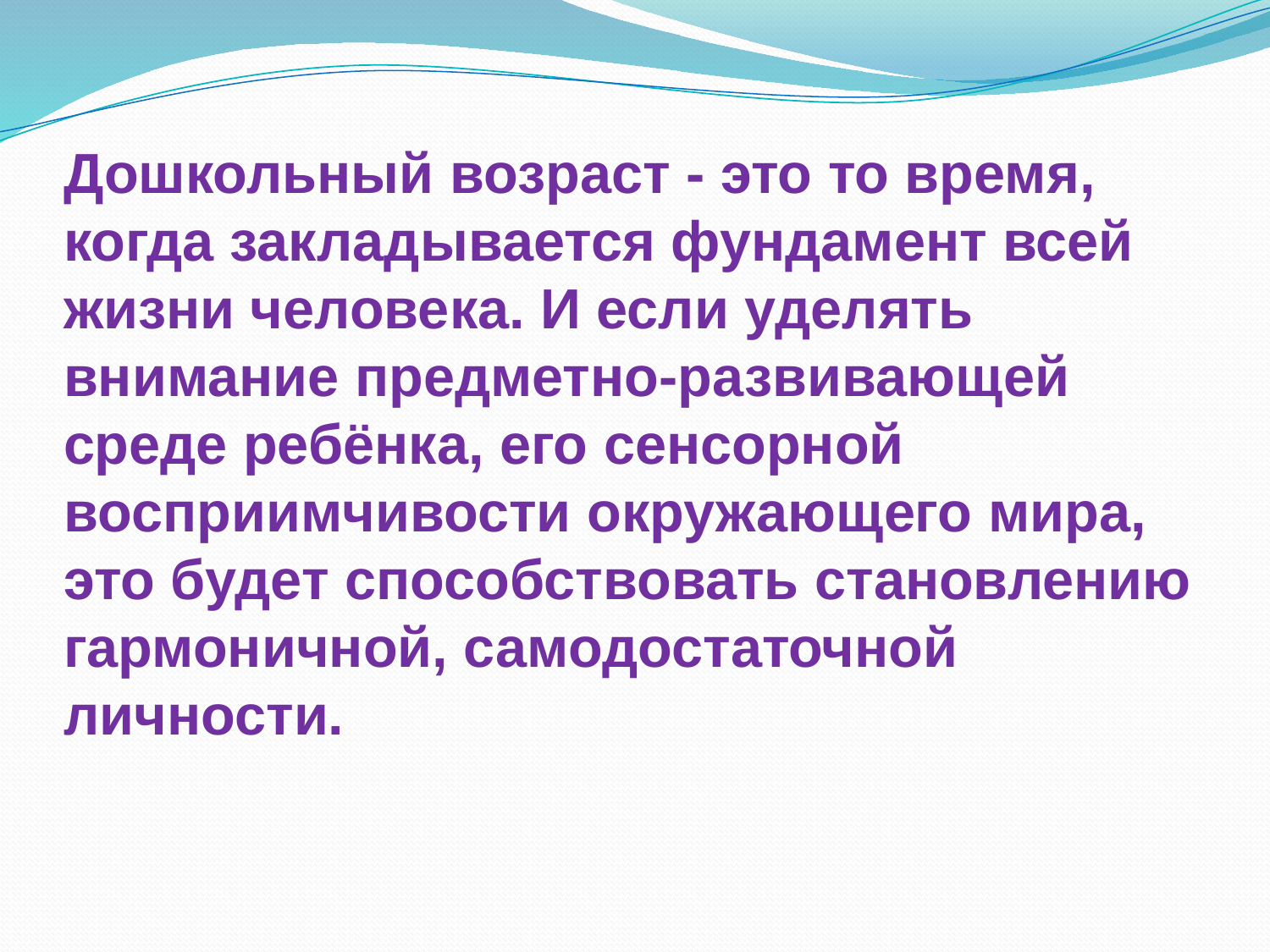

# Дошкольный возраст - это то время, когда закладывается фундамент всей жизни человека. И если уделять внимание предметно-развивающей среде ребёнка, его сенсорной восприимчивости окружающего мира, это будет способствовать становлению гармоничной, самодостаточной  личности.